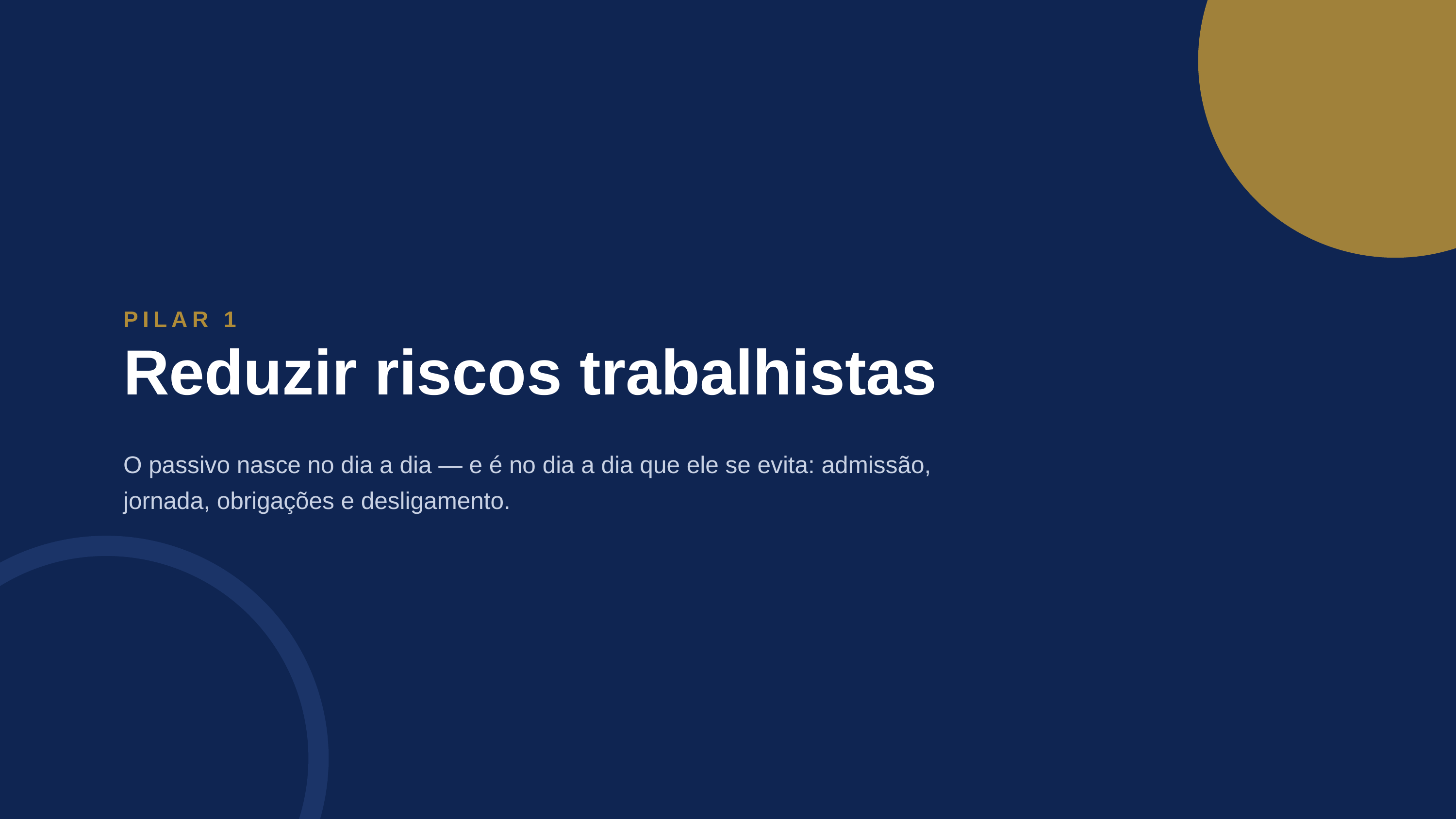

PILAR 1
Reduzir riscos trabalhistas
O passivo nasce no dia a dia — e é no dia a dia que ele se evita: admissão, jornada, obrigações e desligamento.